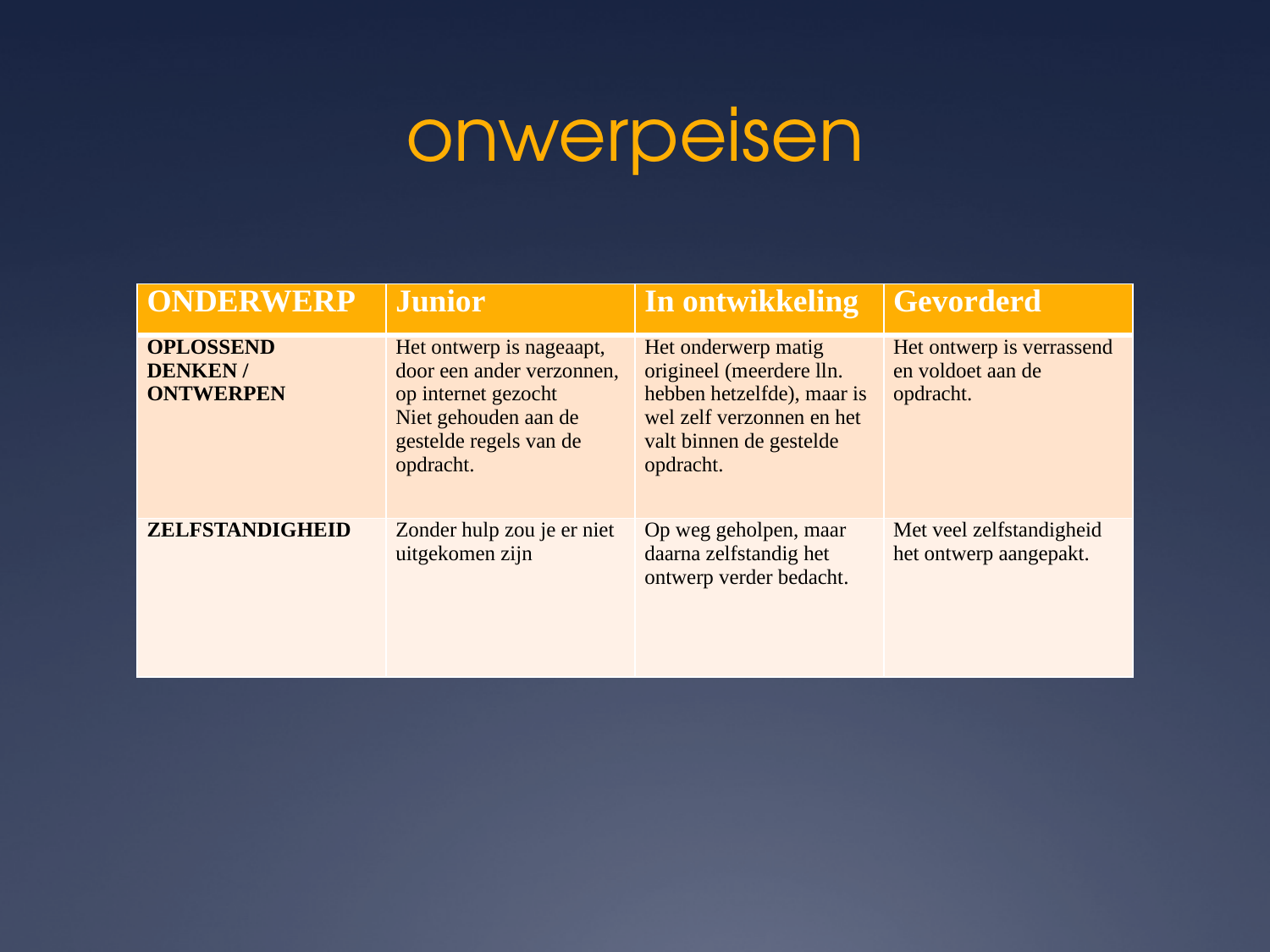

# onwerpeisen
| ONDERWERP | Junior | In ontwikkeling | Gevorderd |
| --- | --- | --- | --- |
| OPLOSSEND DENKEN / ONTWERPEN | Het ontwerp is nageaapt, door een ander verzonnen, op internet gezocht Niet gehouden aan de gestelde regels van de opdracht. | Het onderwerp matig origineel (meerdere lln. hebben hetzelfde), maar is wel zelf verzonnen en het valt binnen de gestelde opdracht. | Het ontwerp is verrassend en voldoet aan de opdracht. |
| ZELFSTANDIGHEID | Zonder hulp zou je er niet uitgekomen zijn | Op weg geholpen, maar daarna zelfstandig het ontwerp verder bedacht. | Met veel zelfstandigheid het ontwerp aangepakt. |